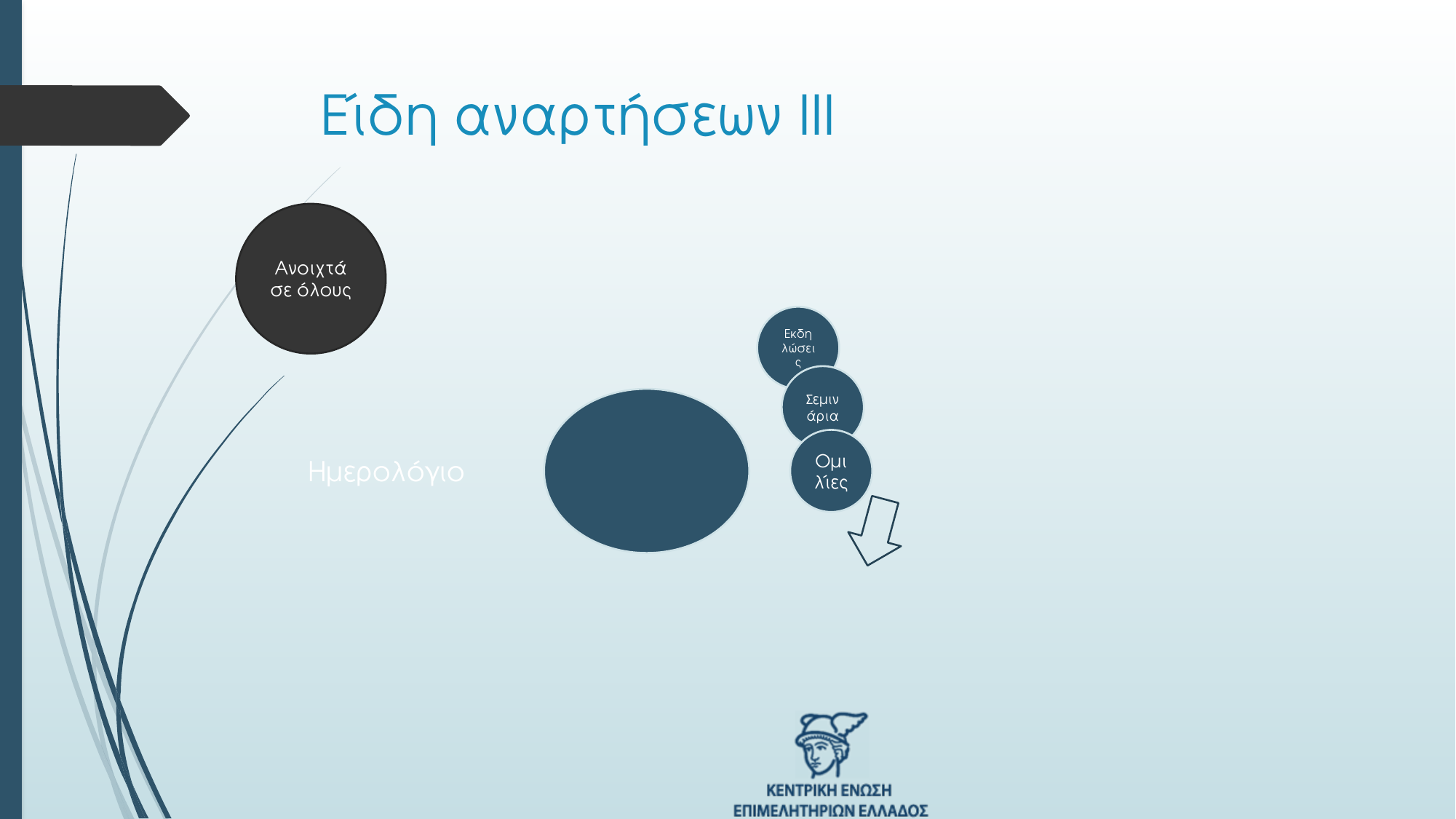

# Είδη αναρτήσεων ΙΙΙ
Εκδηλώσεις
Σεμινάρια
Ομιλίες
Ανοιχτά σε όλους

Ημερολόγιο